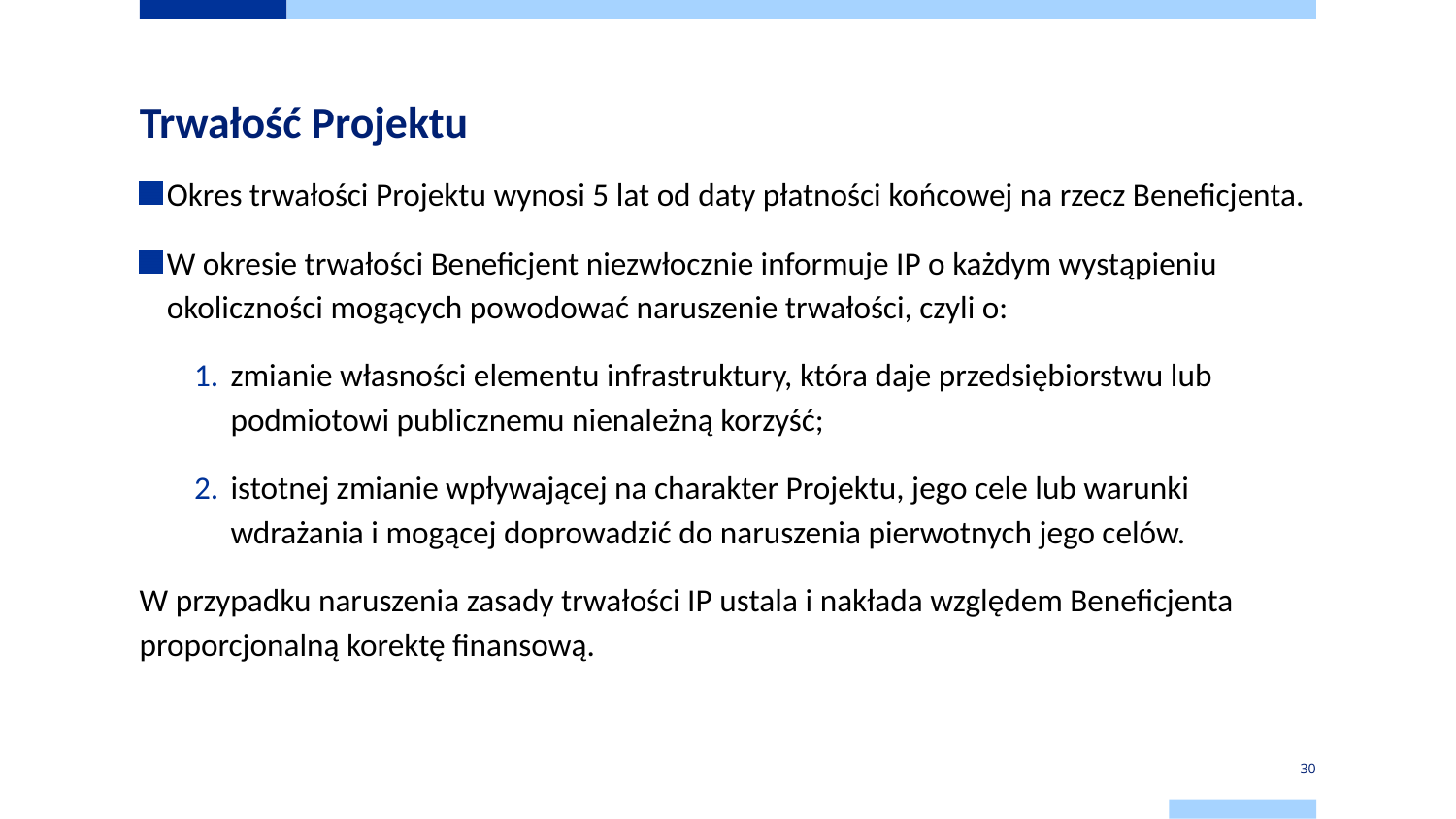

# Trwałość Projektu
Okres trwałości Projektu wynosi 5 lat od daty płatności końcowej na rzecz Beneficjenta.
W okresie trwałości Beneficjent niezwłocznie informuje IP o każdym wystąpieniu okoliczności mogących powodować naruszenie trwałości, czyli o:
zmianie własności elementu infrastruktury, która daje przedsiębiorstwu lub podmiotowi publicznemu nienależną korzyść;
istotnej zmianie wpływającej na charakter Projektu, jego cele lub warunki wdrażania i mogącej doprowadzić do naruszenia pierwotnych jego celów.
W przypadku naruszenia zasady trwałości IP ustala i nakłada względem Beneficjenta proporcjonalną korektę finansową.
30